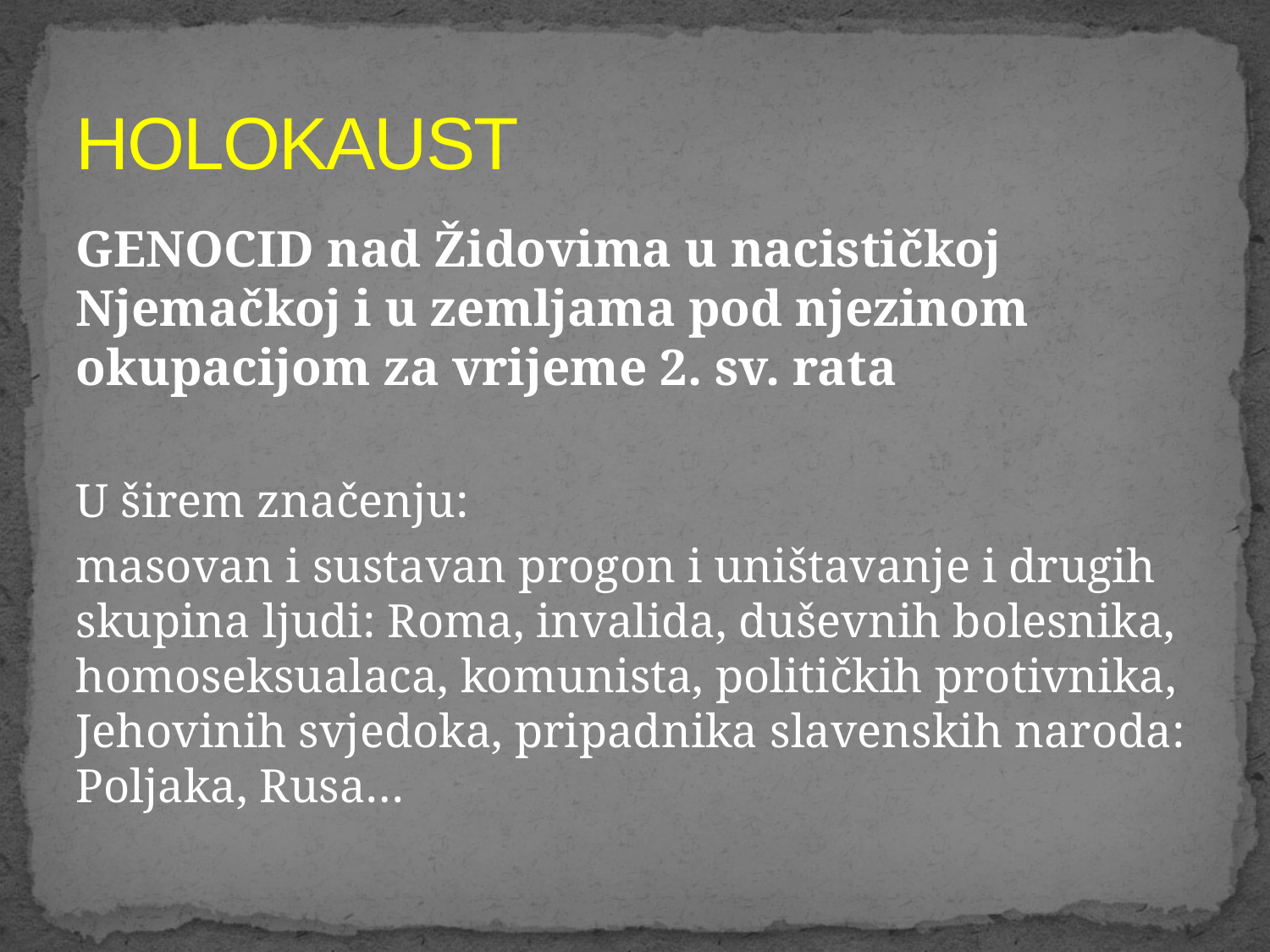

# HOLOKAUST
GENOCID nad Židovima u nacističkoj Njemačkoj i u zemljama pod njezinom okupacijom za vrijeme 2. sv. rata

U širem značenju:
masovan i sustavan progon i uništavanje i drugih skupina ljudi: Roma, invalida, duševnih bolesnika, homoseksualaca, komunista, političkih protivnika, Jehovinih svjedoka, pripadnika slavenskih naroda: Poljaka, Rusa…